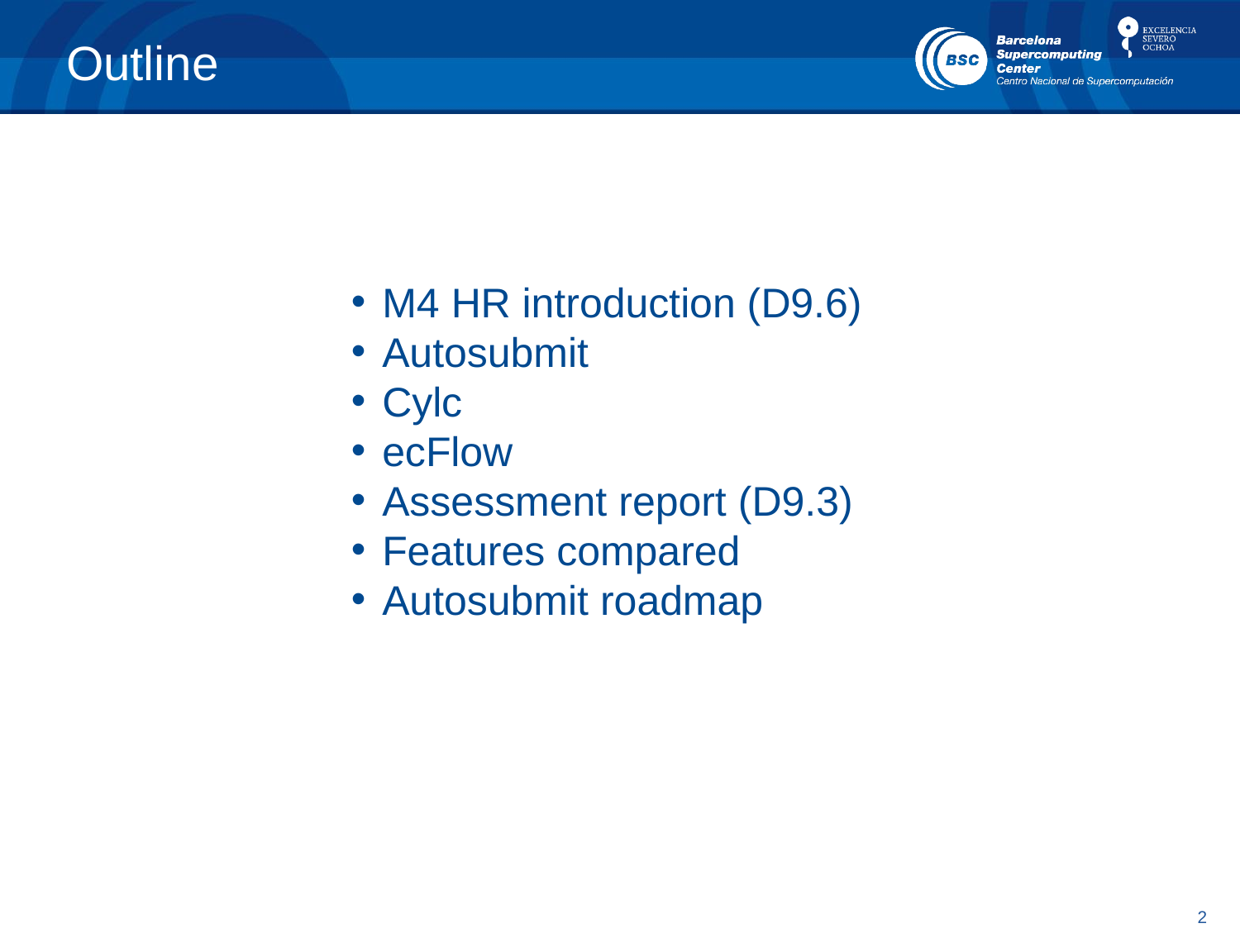

# Outline
M4 HR introduction (D9.6)
Autosubmit
Cylc
ecFlow
Assessment report (D9.3)
Features compared
Autosubmit roadmap